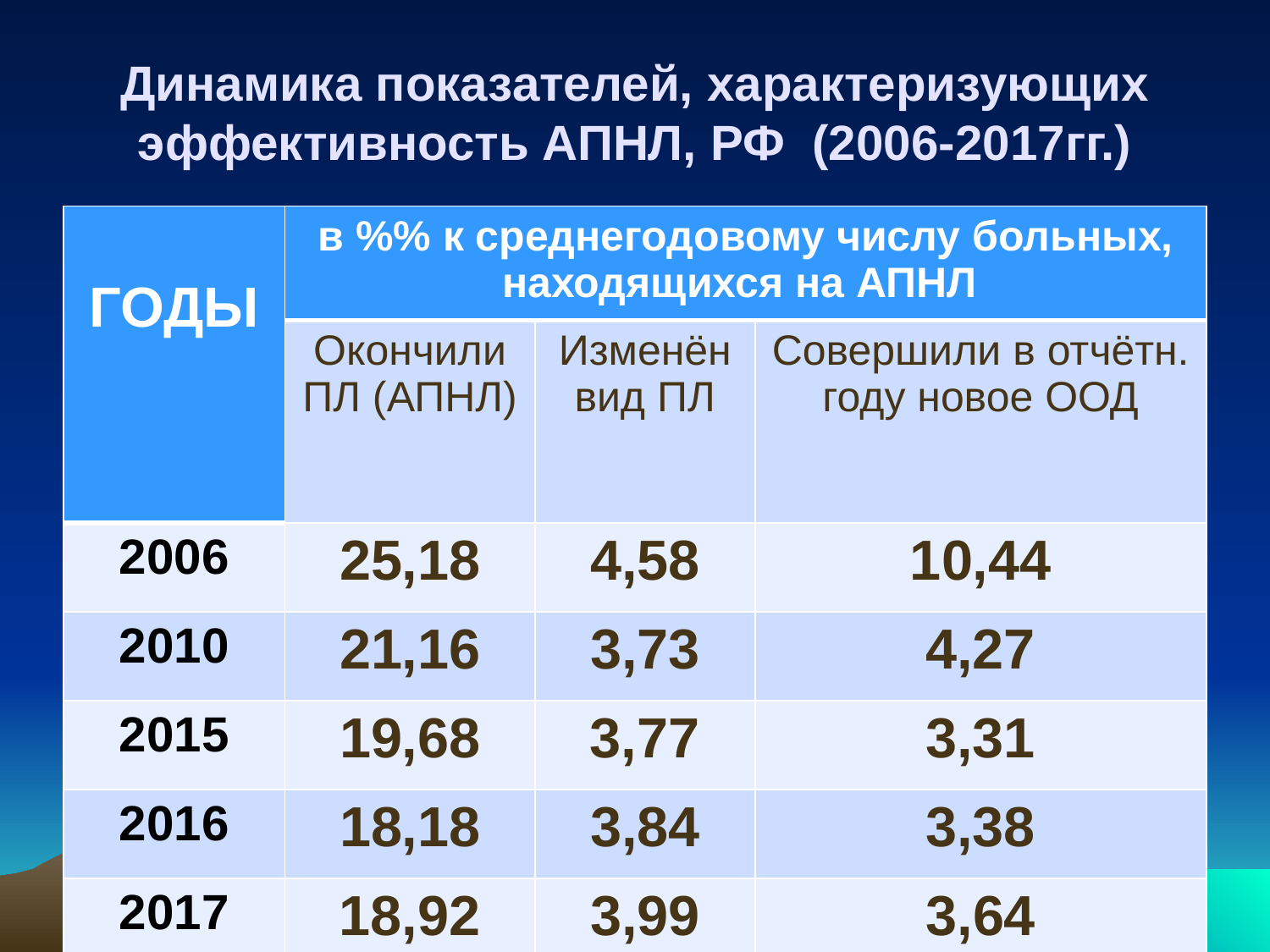

# Динамика показателей, характеризующих эффективность АПНЛ, РФ  (2006-2017гг.)
| ГОДЫ | в %% к среднегодовому числу больных, находящихся на АПНЛ |  |  |
| --- | --- | --- | --- |
|  | Окончили ПЛ (АПНЛ) | Изменён вид ПЛ | Совершили в отчётн. году новое ООД |
| 2006 | 25,18 | 4,58 | 10,44 |
| 2010 | 21,16 | 3,73 | 4,27 |
| 2015 | 19,68 | 3,77 | 3,31 |
| 2016 | 18,18 | 3,84 | 3,38 |
| 2017 | 18,92 | 3,99 | 3,64 |